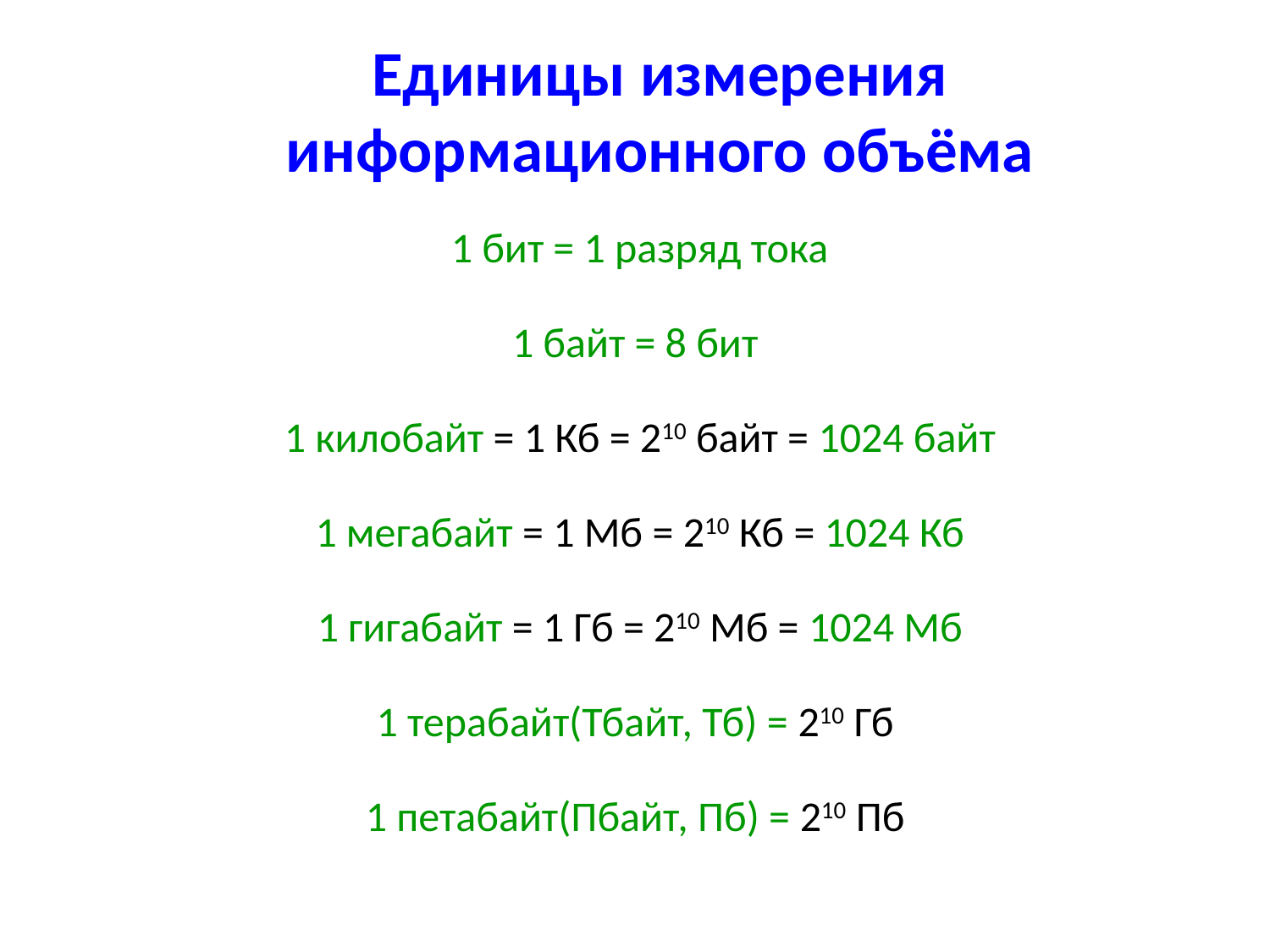

Единицы измерения информационного объёма
1 бит = 1 разряд тока
1 байт = 8 бит
1 килобайт = 1 Кб = 210 байт = 1024 байт
1 мегабайт = 1 Мб = 210 Кб = 1024 Кб
1 гигабайт = 1 Гб = 210 Мб = 1024 Мб
1 терабайт(Тбайт, Тб) = 210 Гб
1 петабайт(Пбайт, Пб) = 210 Пб